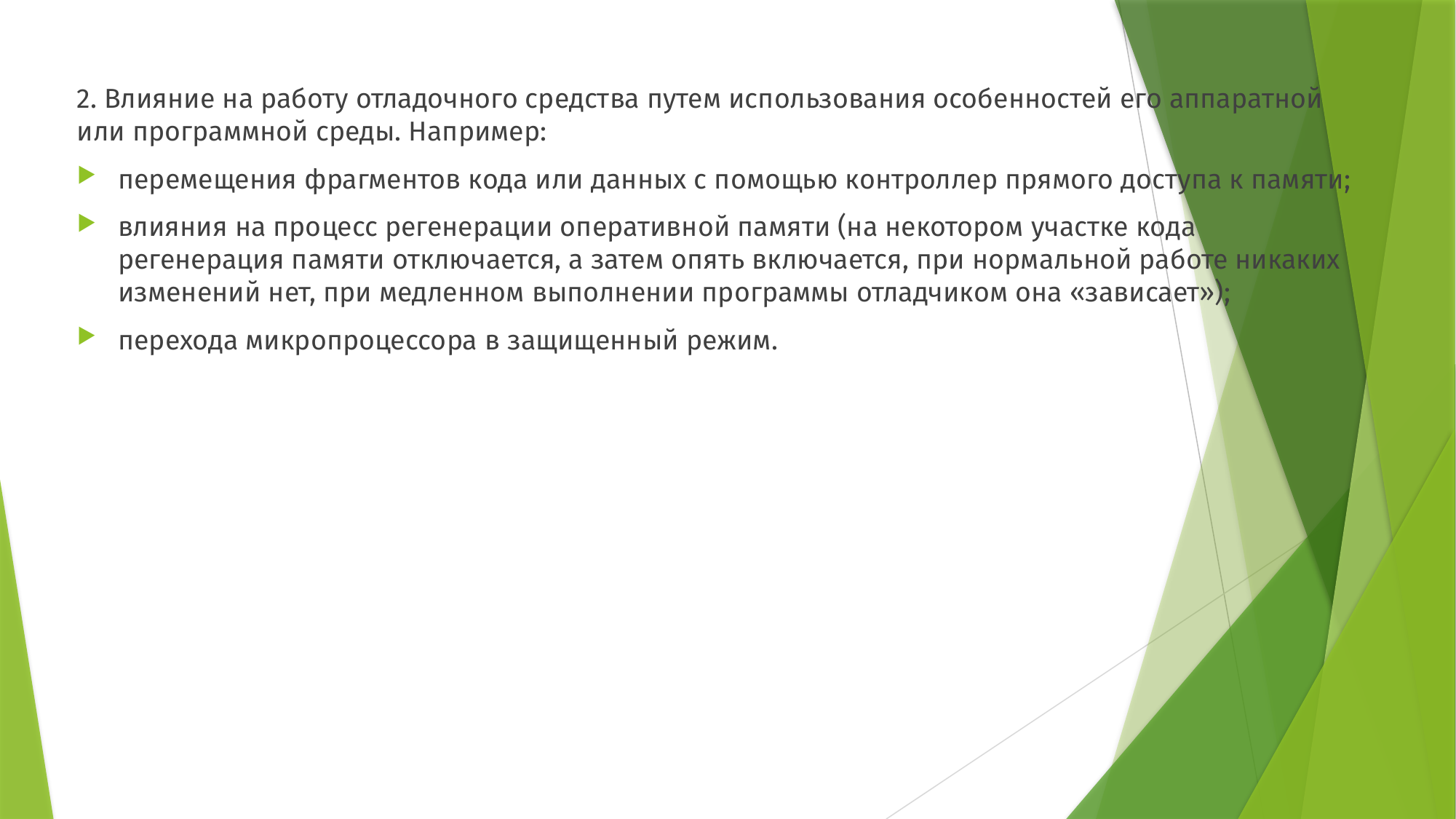

2. Влияние на работу отладочного средства путем использования особенностей его аппаратной или программной среды. Например:
перемещения фрагментов кода или данных с помощью контроллер прямого доступа к памяти;
влияния на процесс регенерации оперативной памяти (на некотором участке кода регенерация памяти отключается, а затем опять включается, при нормальной работе никаких изменений нет, при медленном выполнении программы отладчиком она «зависает»);
перехода микропроцессора в защищенный режим.